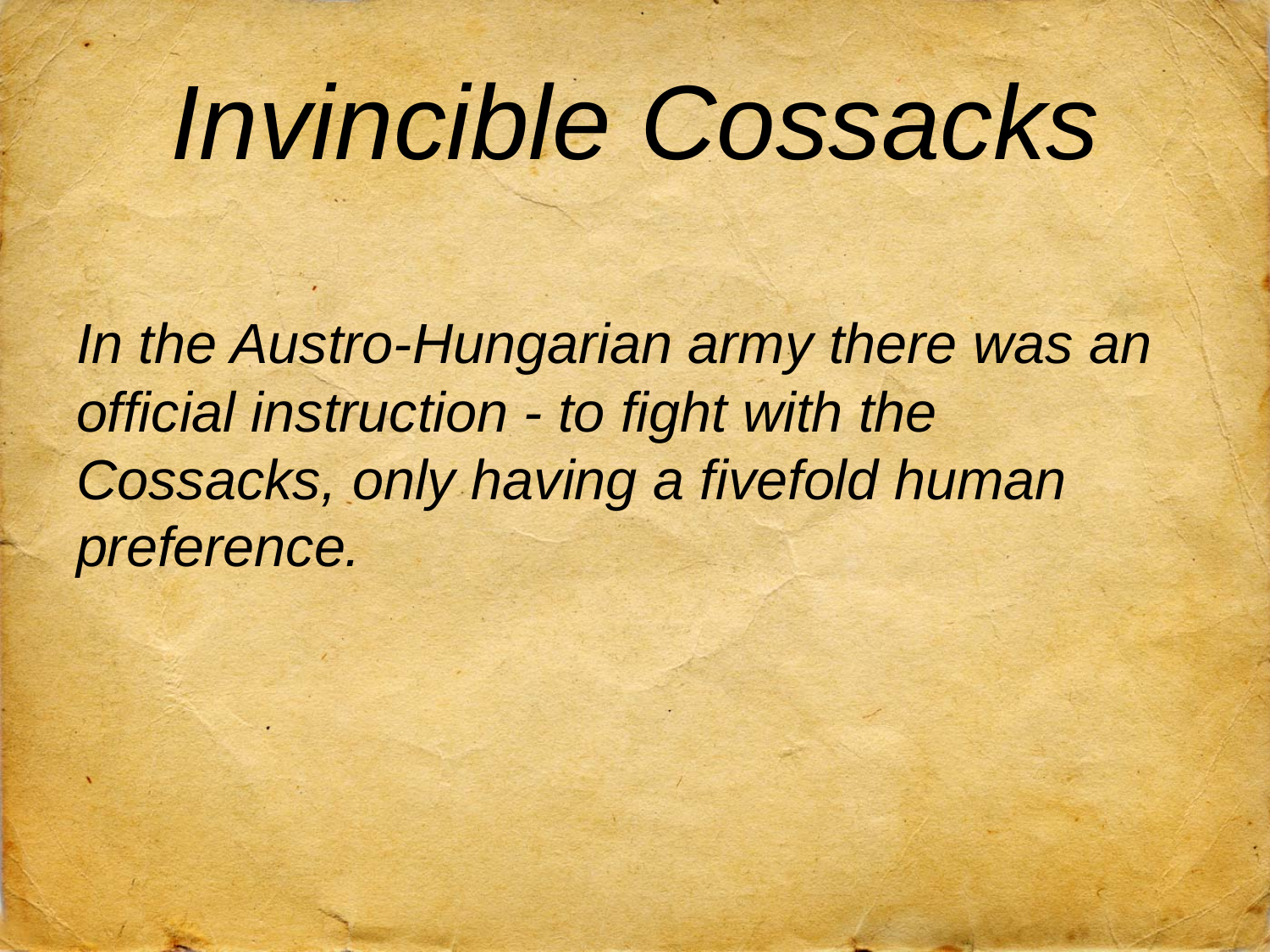

# Invincible Cossacks

In the Austro-Hungarian army there was an official instruction - to fight with the Cossacks, only having a fivefold human preference.